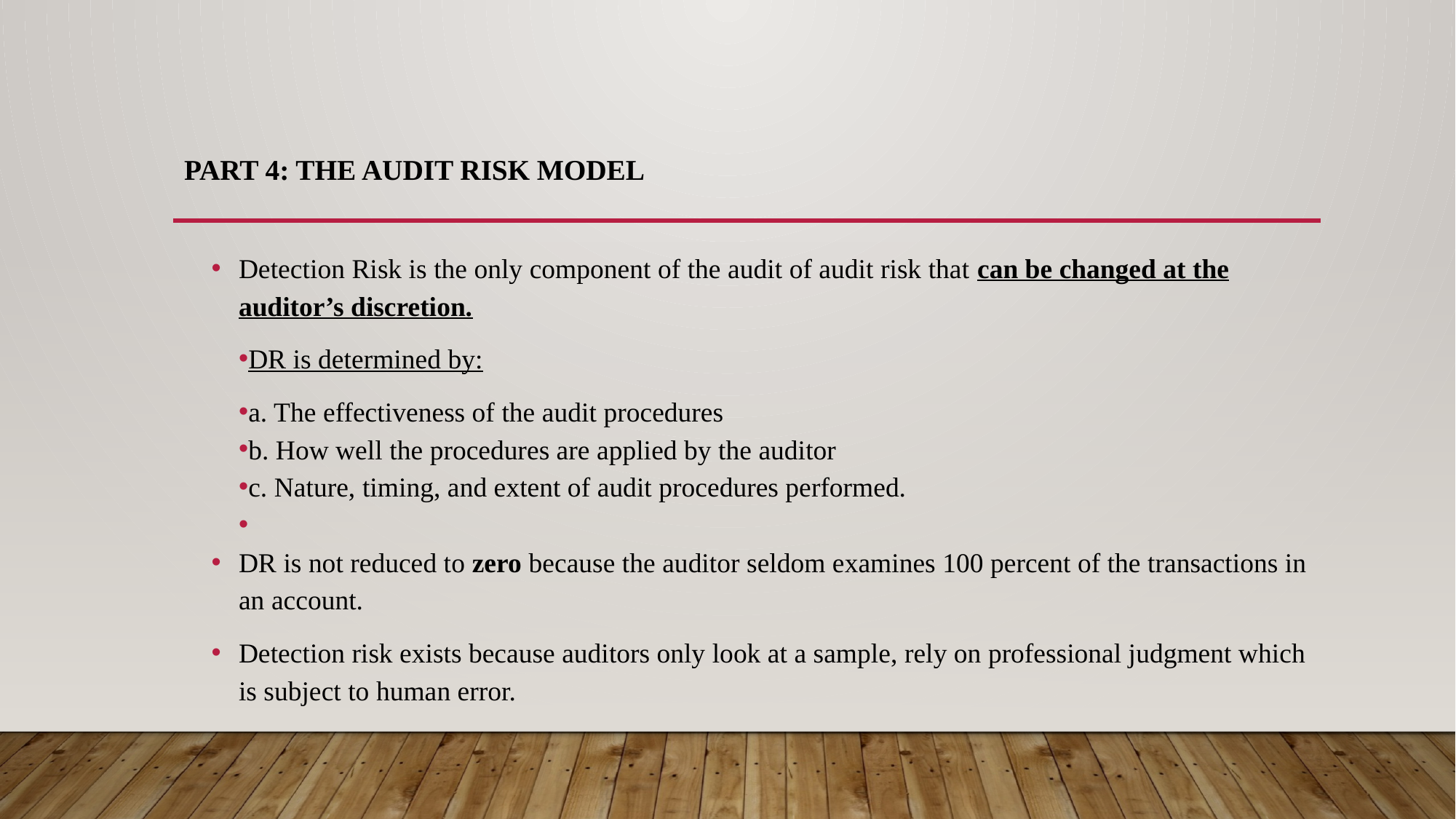

# Part 4: The Audit Risk Model
Detection Risk is the only component of the audit of audit risk that can be changed at the auditor’s discretion.
DR is determined by:
a. The effectiveness of the audit procedures
b. How well the procedures are applied by the auditor
c. Nature, timing, and extent of audit procedures performed.

DR is not reduced to zero because the auditor seldom examines 100 percent of the transactions in an account.
Detection risk exists because auditors only look at a sample, rely on professional judgment which is subject to human error.